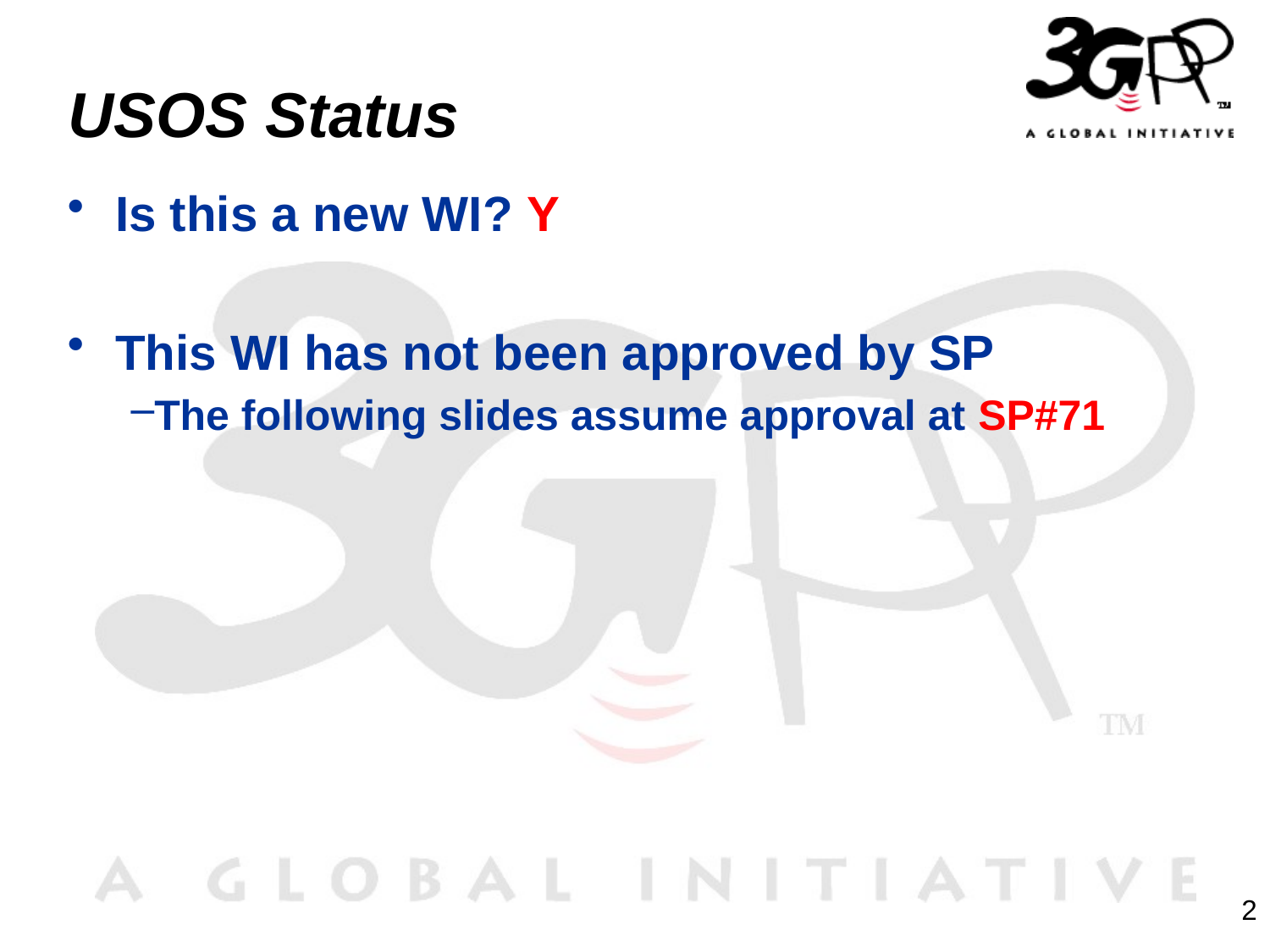

# USOS Status
Is this a new WI? Y

This WI has not been approved by SP
The following slides assume approval at SP#71
2